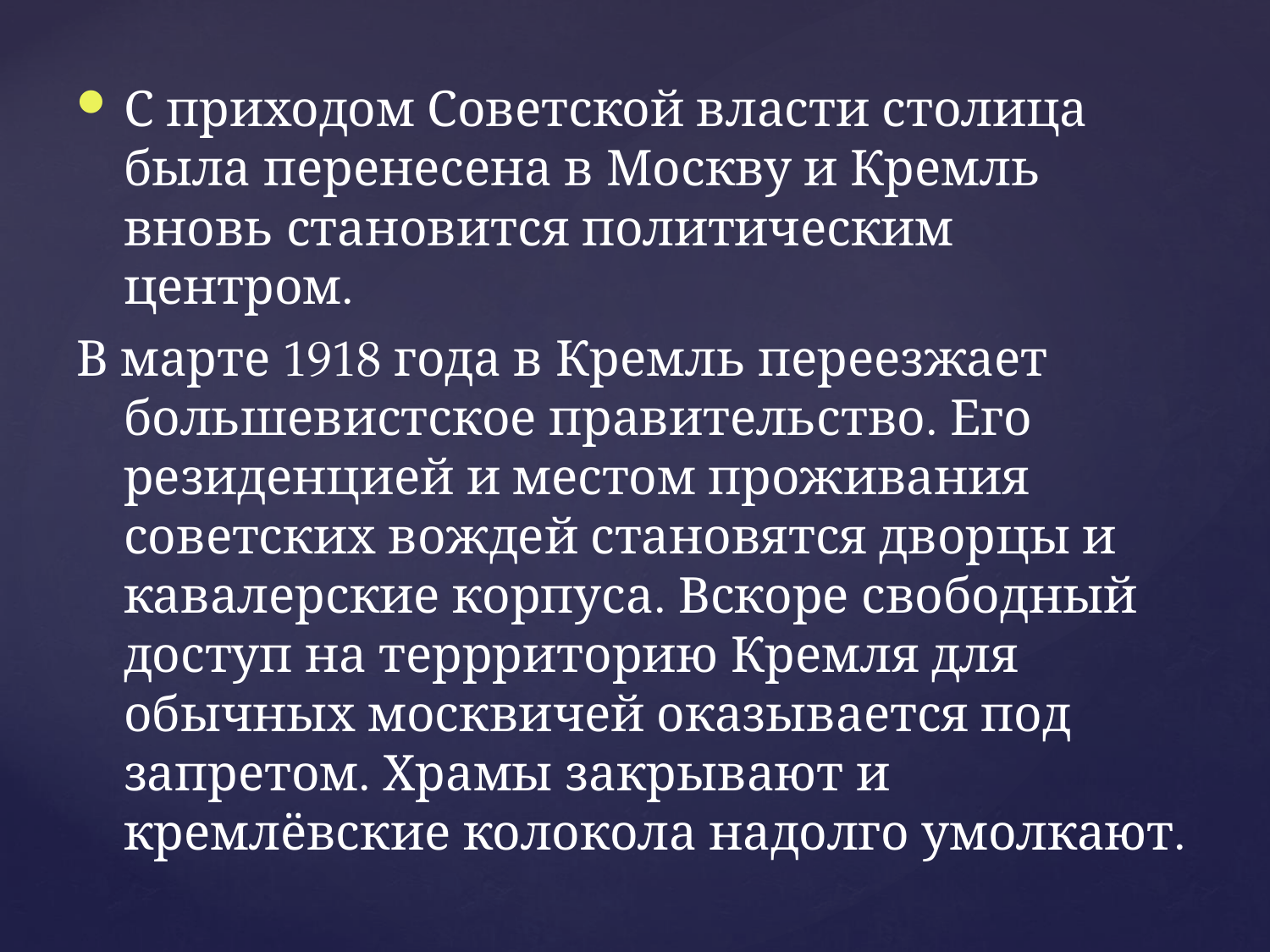

С приходом Советской власти столица была перенесена в Москву и Кремль вновь становится политическим центром.
В марте 1918 года в Кремль переезжает большевистское правительство. Его резиденцией и местом проживания советских вождей становятся дворцы и кавалерские корпуса. Вскоре свободный доступ на террриторию Кремля для обычных москвичей оказывается под запретом. Храмы закрывают и кремлёвские колокола надолго умолкают.